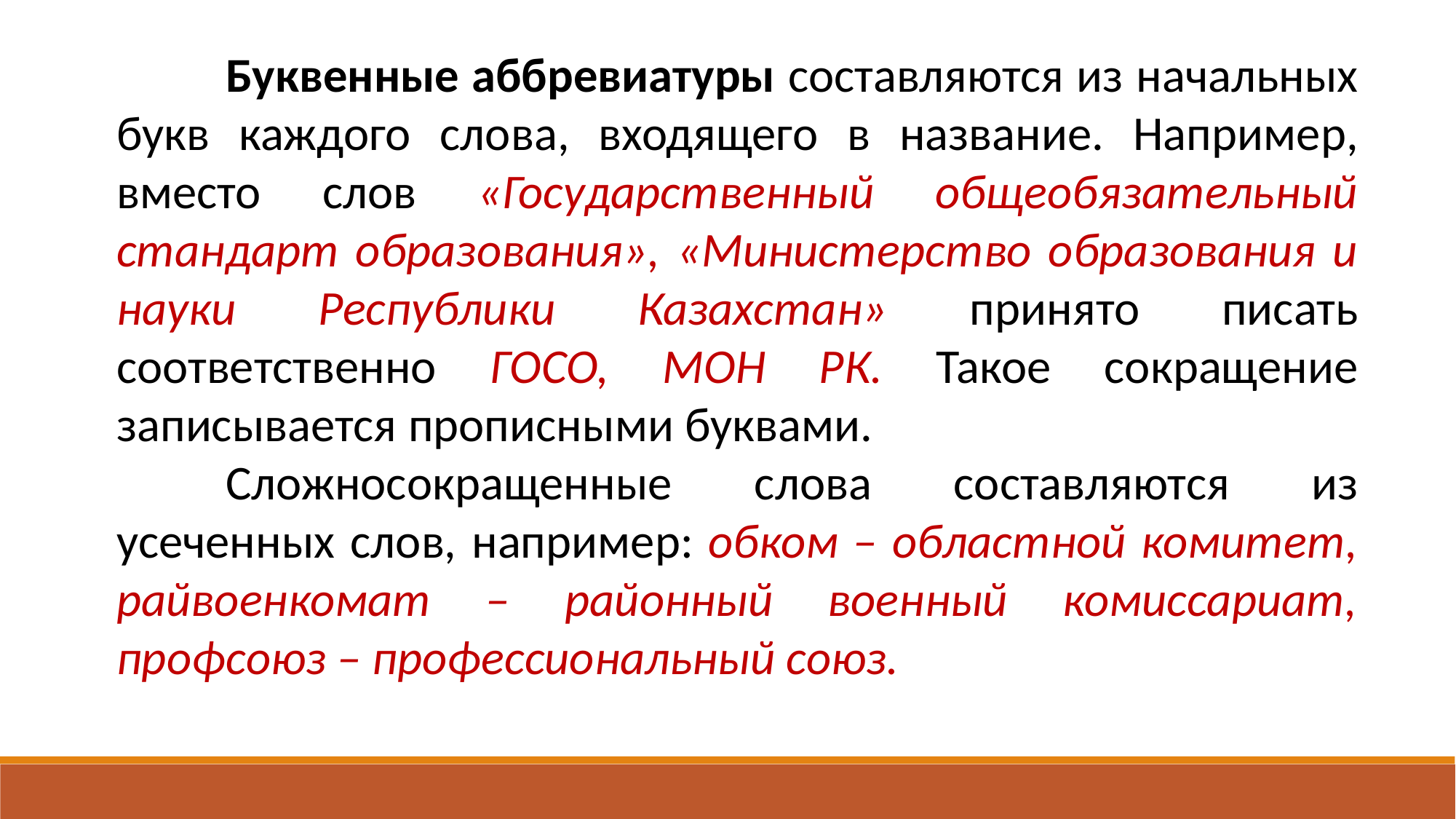

Буквенные аббревиатуры составляются из начальных букв каждого слова, входящего в название. Например, вместо слов «Государственный общеобязательный стандарт образования», «Министерство образования и науки Республики Казахстан» принято писать соответственно ГОСО, МОН РК. Такое сокращение записывается прописными буквами.
	Сложносокращенные слова составляются из усеченных слов, например: обком – областной комитет, райвоенкомат – районный военный комиссариат, профсоюз – профессиональный союз.